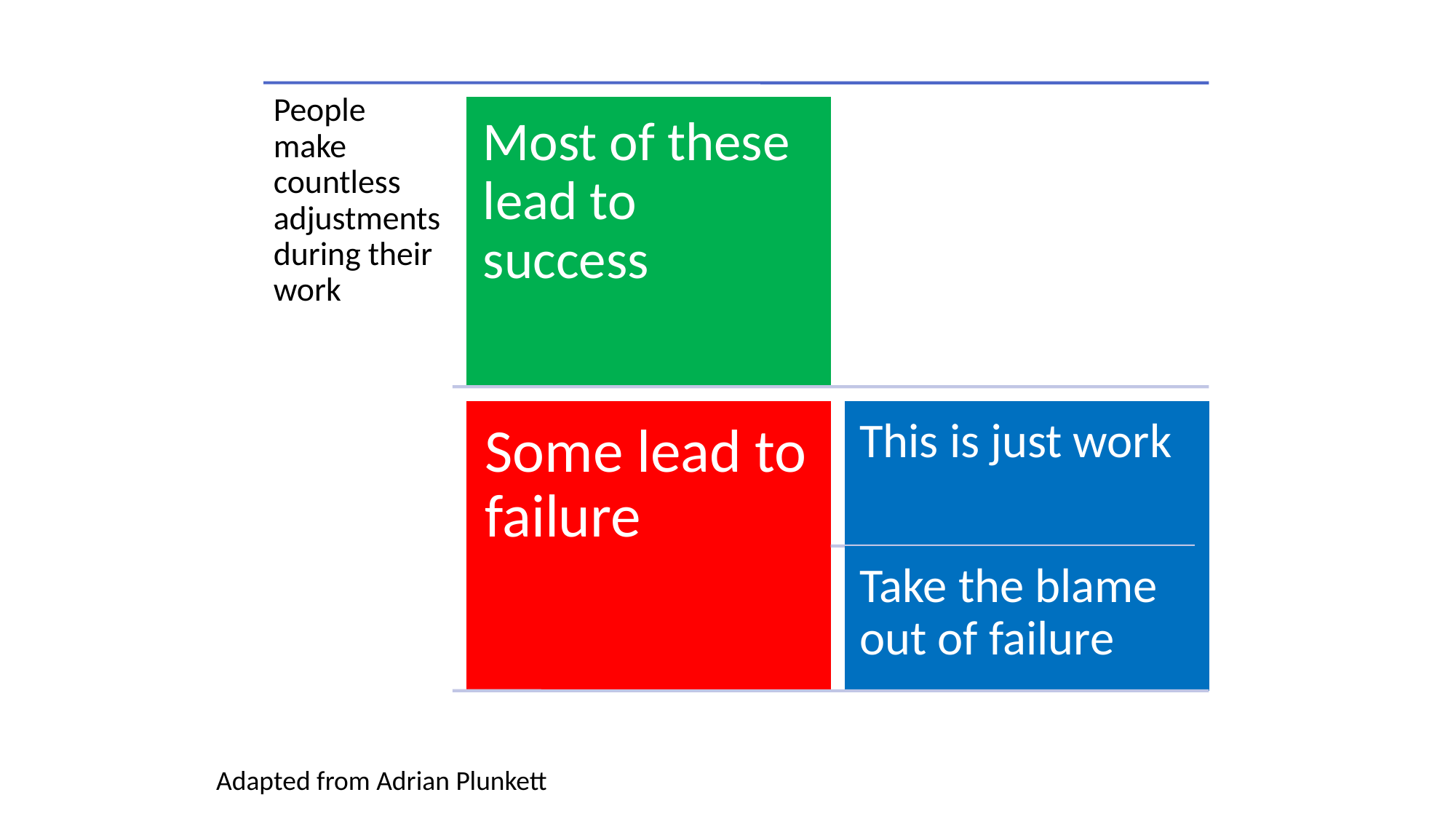

People make countless adjustments during their work
Most of these lead to success
Some lead to failure
This is just work
Take the blame out of failure
Adapted from Adrian Plunkett